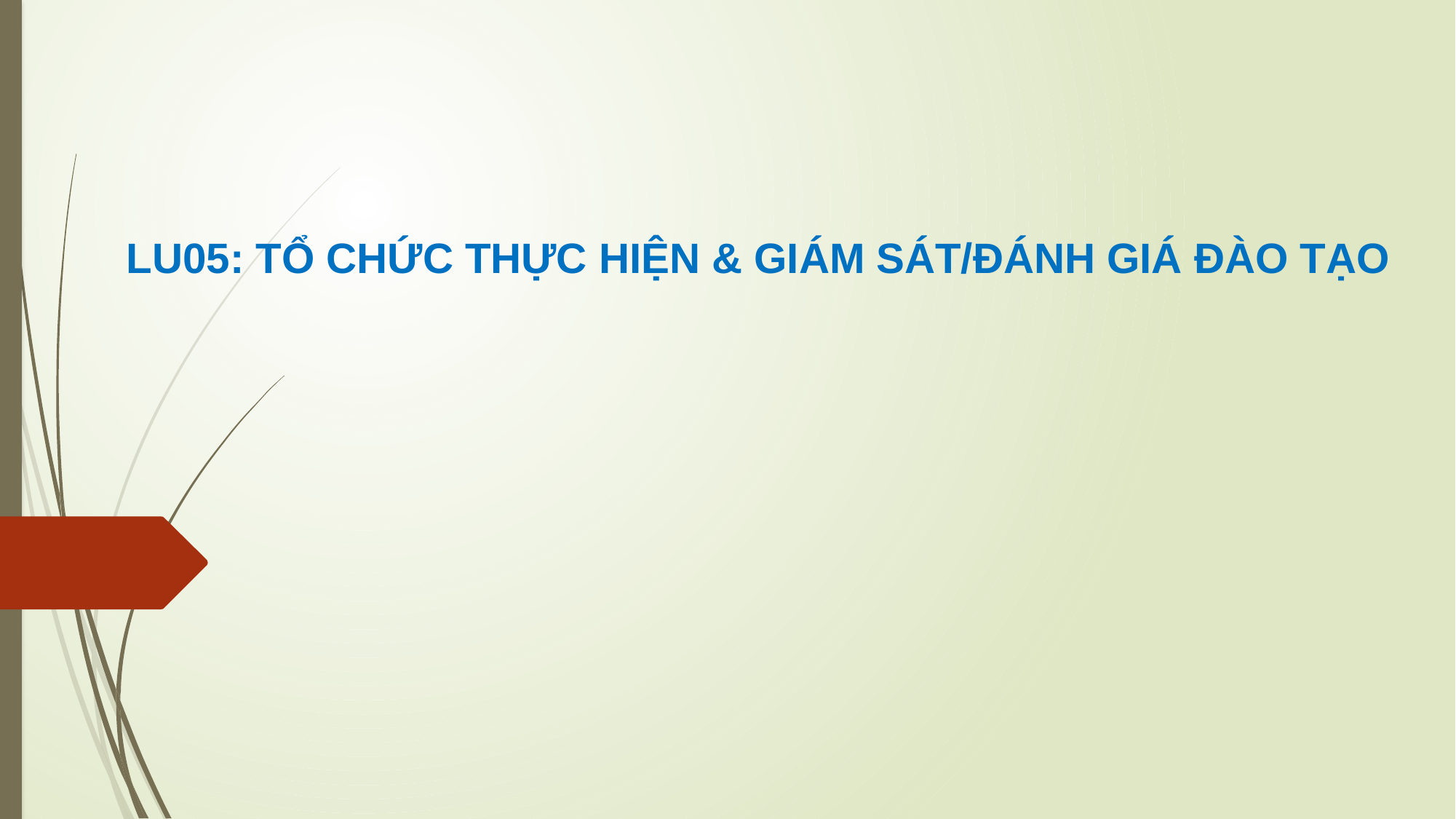

# LU05: TỔ CHỨC THỰC HIỆN & GIÁM SÁT/ĐÁNH GIÁ ĐÀO TẠO